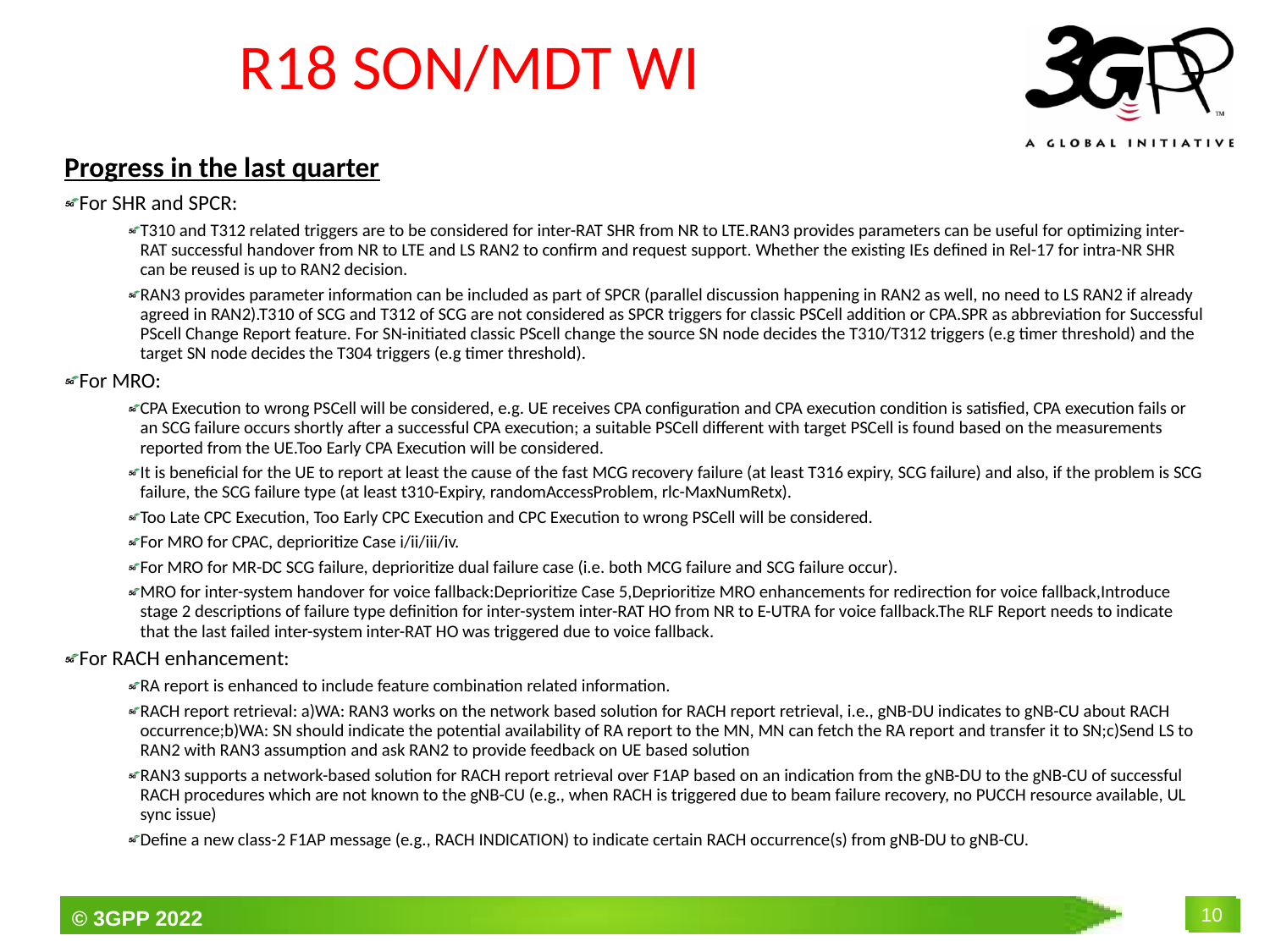

# R18 SON/MDT WI
Progress in the last quarter
For SHR and SPCR:
T310 and T312 related triggers are to be considered for inter-RAT SHR from NR to LTE.RAN3 provides parameters can be useful for optimizing inter-RAT successful handover from NR to LTE and LS RAN2 to confirm and request support. Whether the existing IEs defined in Rel-17 for intra-NR SHR can be reused is up to RAN2 decision.
RAN3 provides parameter information can be included as part of SPCR (parallel discussion happening in RAN2 as well, no need to LS RAN2 if already agreed in RAN2).T310 of SCG and T312 of SCG are not considered as SPCR triggers for classic PSCell addition or CPA.SPR as abbreviation for Successful PScell Change Report feature. For SN-initiated classic PScell change the source SN node decides the T310/T312 triggers (e.g timer threshold) and the target SN node decides the T304 triggers (e.g timer threshold).
For MRO:
CPA Execution to wrong PSCell will be considered, e.g. UE receives CPA configuration and CPA execution condition is satisfied, CPA execution fails or an SCG failure occurs shortly after a successful CPA execution; a suitable PSCell different with target PSCell is found based on the measurements reported from the UE.Too Early CPA Execution will be considered.
It is beneficial for the UE to report at least the cause of the fast MCG recovery failure (at least T316 expiry, SCG failure) and also, if the problem is SCG failure, the SCG failure type (at least t310-Expiry, randomAccessProblem, rlc-MaxNumRetx).
Too Late CPC Execution, Too Early CPC Execution and CPC Execution to wrong PSCell will be considered.
For MRO for CPAC, deprioritize Case i/ii/iii/iv.
For MRO for MR-DC SCG failure, deprioritize dual failure case (i.e. both MCG failure and SCG failure occur).
MRO for inter-system handover for voice fallback:Deprioritize Case 5,Deprioritize MRO enhancements for redirection for voice fallback,Introduce stage 2 descriptions of failure type definition for inter-system inter-RAT HO from NR to E-UTRA for voice fallback.The RLF Report needs to indicate that the last failed inter-system inter-RAT HO was triggered due to voice fallback.
For RACH enhancement:
RA report is enhanced to include feature combination related information.
RACH report retrieval: a)WA: RAN3 works on the network based solution for RACH report retrieval, i.e., gNB-DU indicates to gNB-CU about RACH occurrence;b)WA: SN should indicate the potential availability of RA report to the MN, MN can fetch the RA report and transfer it to SN;c)Send LS to RAN2 with RAN3 assumption and ask RAN2 to provide feedback on UE based solution
RAN3 supports a network-based solution for RACH report retrieval over F1AP based on an indication from the gNB-DU to the gNB-CU of successful RACH procedures which are not known to the gNB-CU (e.g., when RACH is triggered due to beam failure recovery, no PUCCH resource available, UL sync issue)
Define a new class-2 F1AP message (e.g., RACH INDICATION) to indicate certain RACH occurrence(s) from gNB-DU to gNB-CU.

10